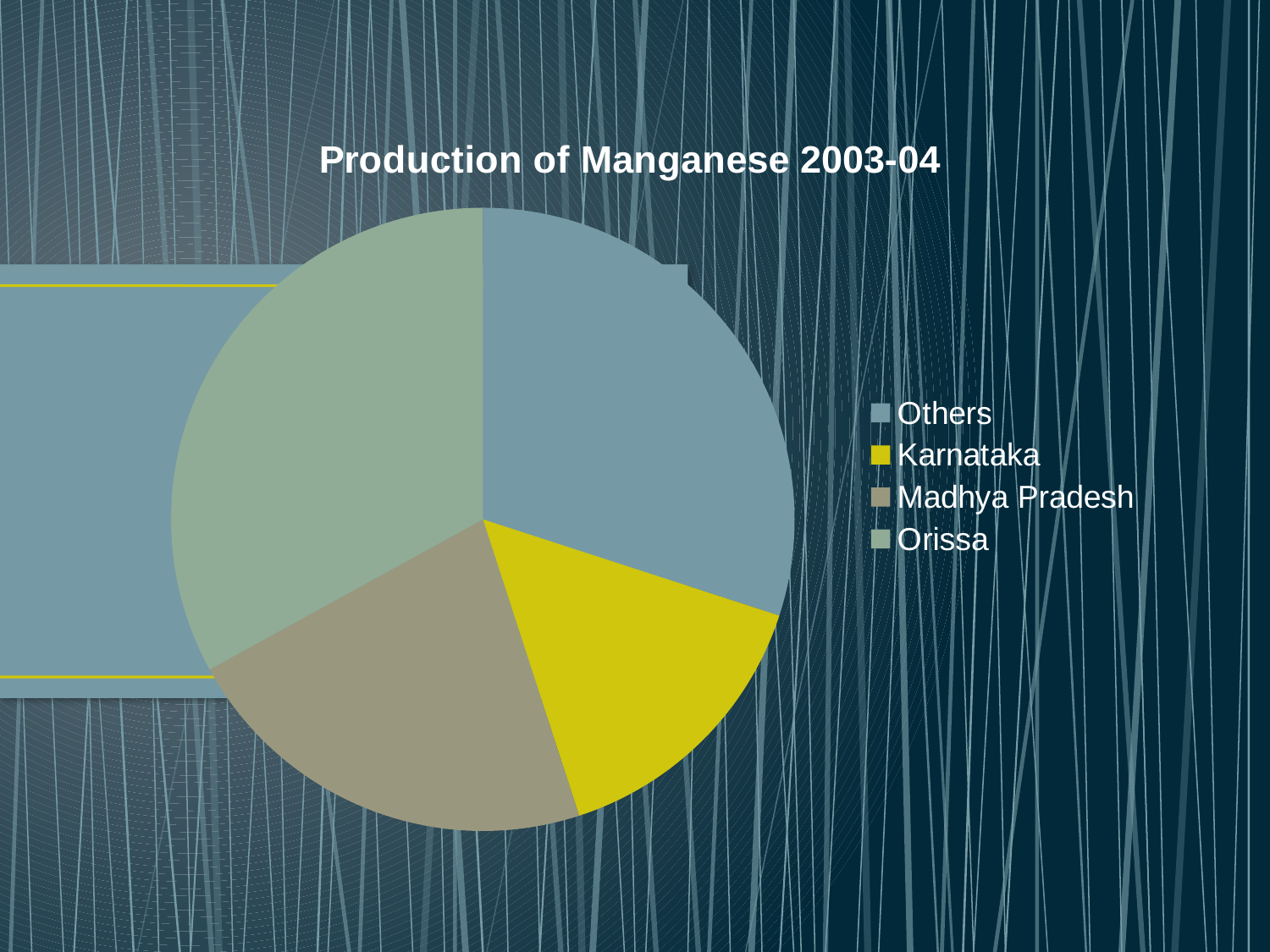

### Chart:

| Category | Production of Manganese 2003-04 |
|---|---|
| Others | 0.3 |
| Karnataka | 0.15 |
| Madhya Pradesh | 0.22 |
| Orissa | 0.33 |